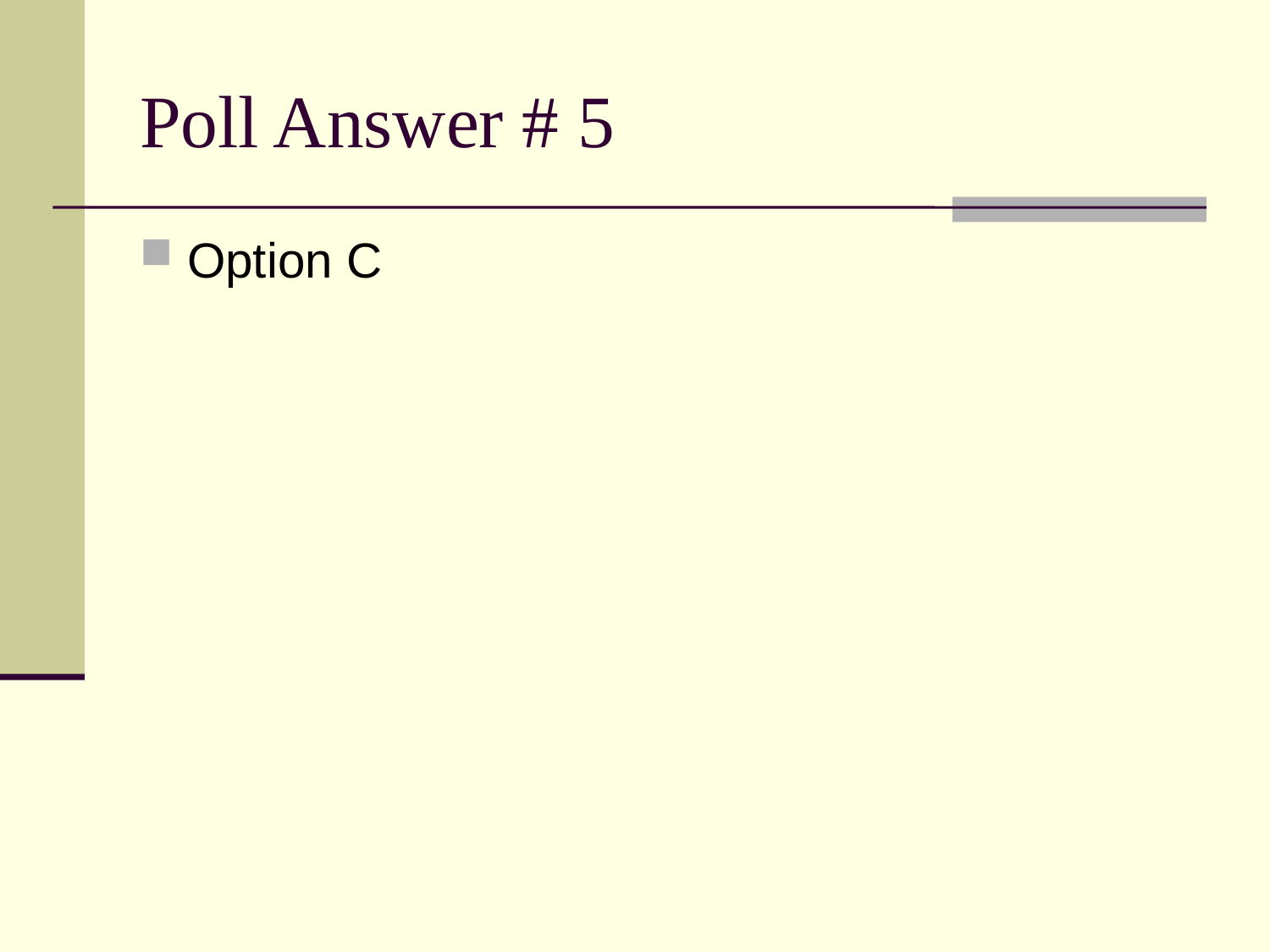

# Poll Answer # 5
Option C